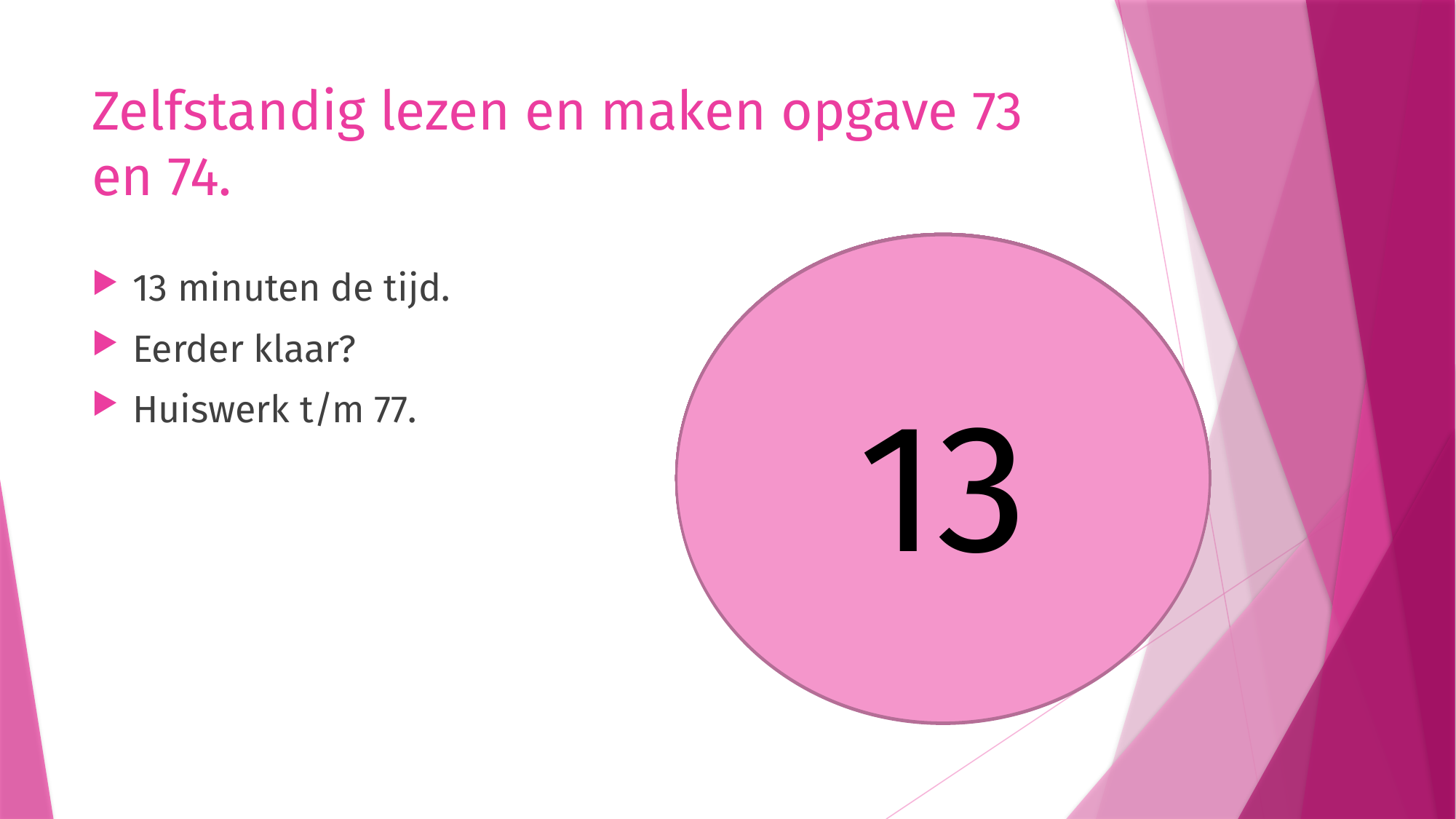

# Zelfstandig lezen en maken opgave 73 en 74.
10
9
8
5
6
7
4
3
1
2
13
11
12
13 minuten de tijd.
Eerder klaar?
Huiswerk t/m 77.